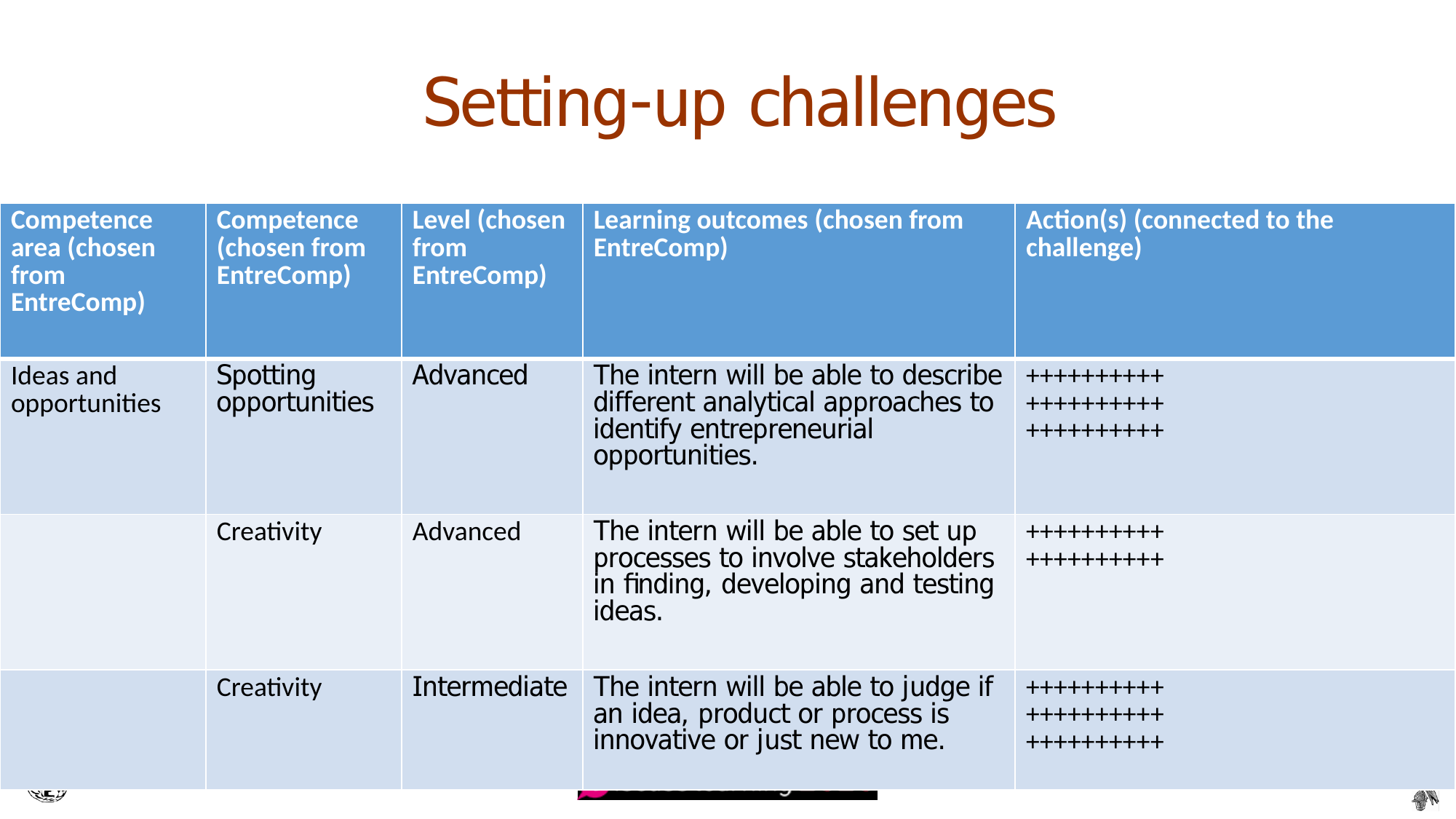

# Setting-up challenges

| Competence area (chosen from EntreComp) | Competence (chosen from EntreComp) | Level (chosen from EntreComp) | Learning outcomes (chosen from EntreComp) | Action(s) (connected to the challenge) |
| --- | --- | --- | --- | --- |
| Ideas and opportunities | Spotting opportunities | Advanced | The intern will be able to describe different analytical approaches to identify entrepreneurial opportunities. | ++++++++++ ++++++++++ ++++++++++ |
|  | Creativity | Advanced | The intern will be able to set up processes to involve stakeholders in finding, developing and testing ideas. | ++++++++++ ++++++++++ |
|  | Creativity | Intermediate | The intern will be able to judge if an idea, product or process is innovative or just new to me. | ++++++++++ ++++++++++ ++++++++++ |